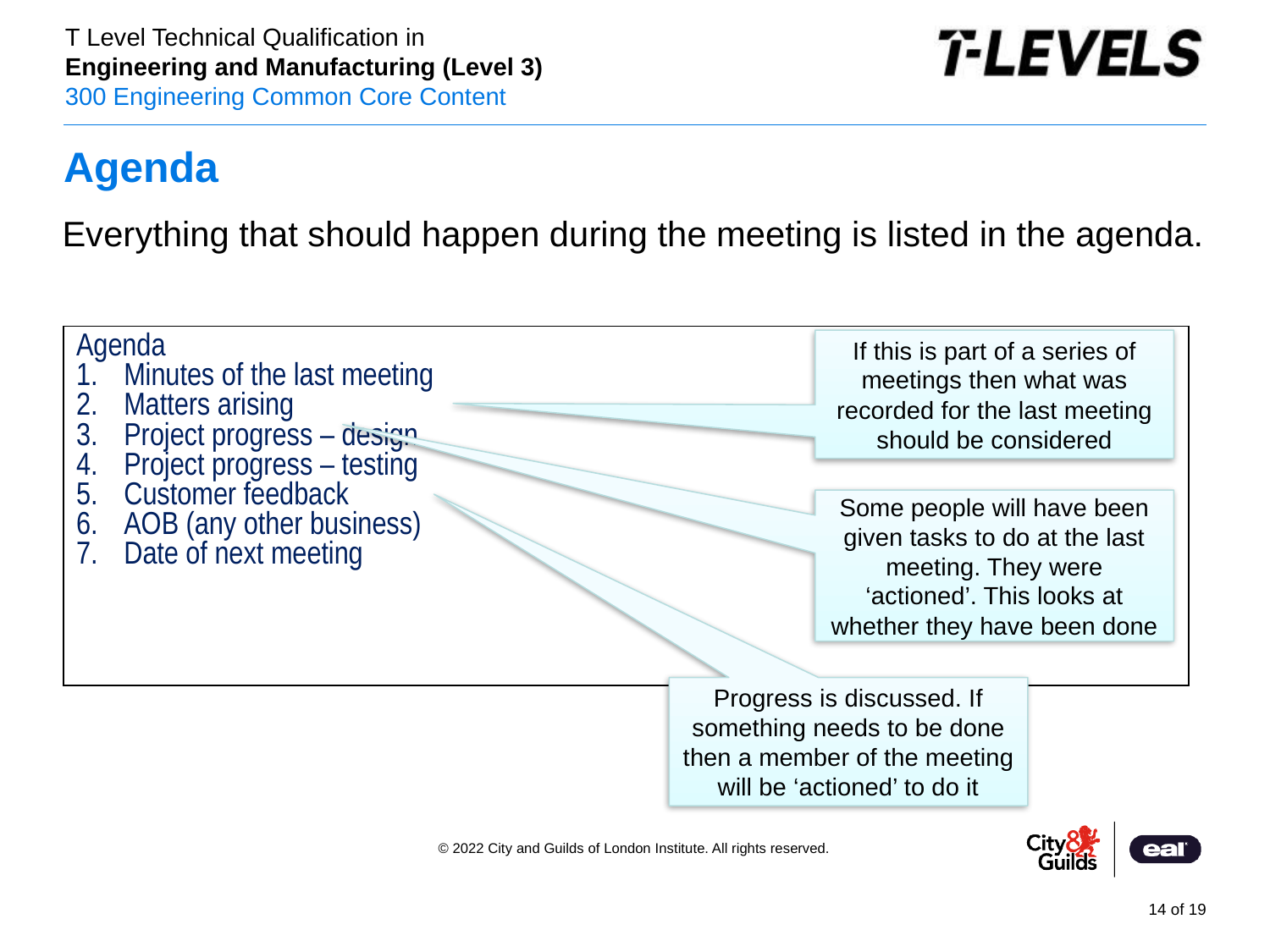

# Agenda
Everything that should happen during the meeting is listed in the agenda.

| Agenda Minutes of the last meeting Matters arising Project progress – design Project progress – testing Customer feedback AOB (any other business) Date of next meeting |
| --- |
If this is part of a series of meetings then what was recorded for the last meeting should be considered
Some people will have been given tasks to do at the last meeting. They were ‘actioned’. This looks at whether they have been done
Progress is discussed. If something needs to be done then a member of the meeting will be ‘actioned’ to do it